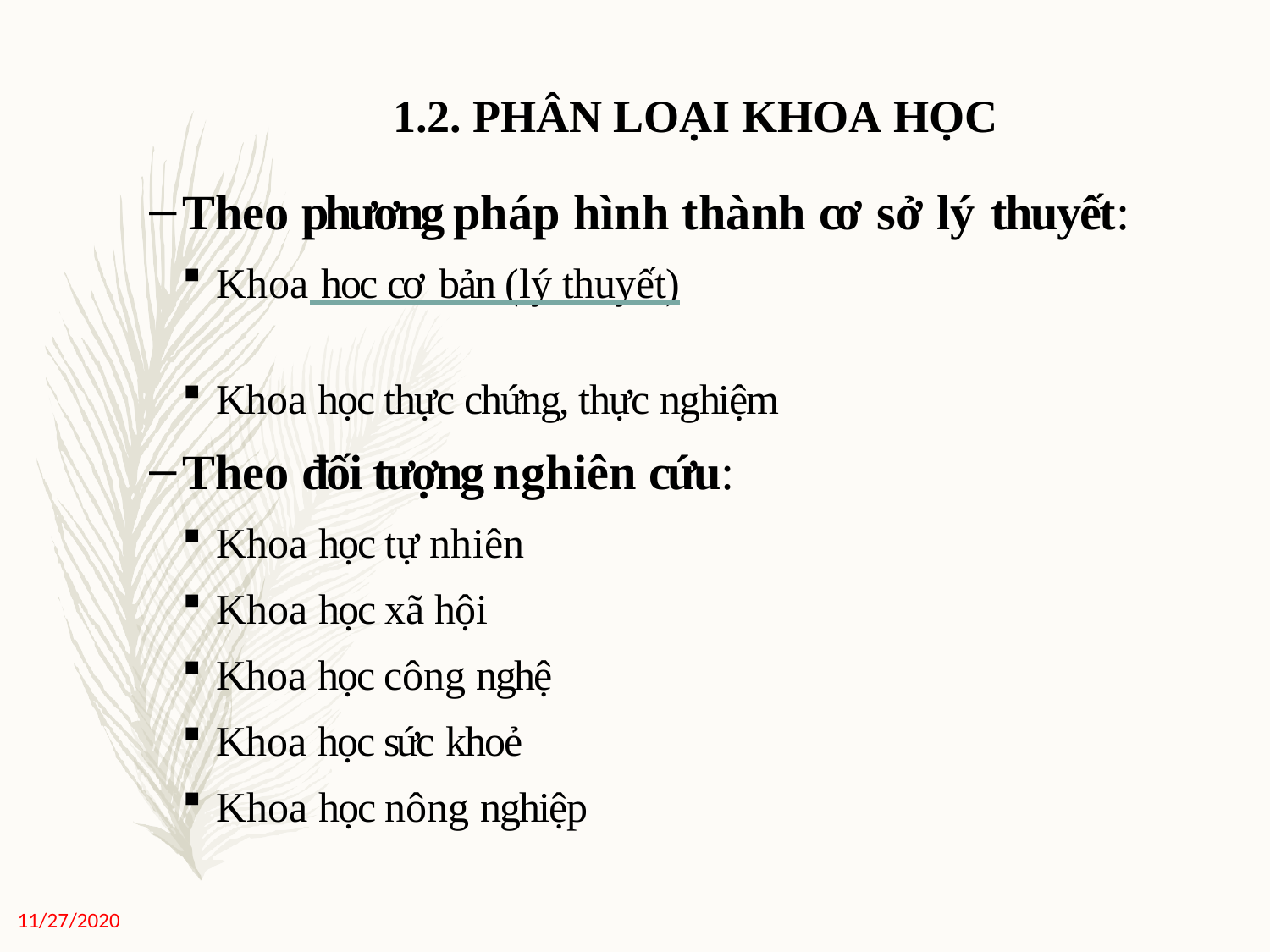

# 1.2. PHÂN LOẠI KHOA HỌC
Theo phương pháp hình thành cơ  s ở  lý thuyết:
Khoa học cơ  bản (lý thuyết)
Khoa học thực chứng, thực nghiệm
Theo đối tượng nghiên cứu:
Khoa học tự nhiên
Khoa học xã hội
Khoa học công nghệ
Khoa học sức khoẻ
Khoa học nông nghiệp
11/27/2020